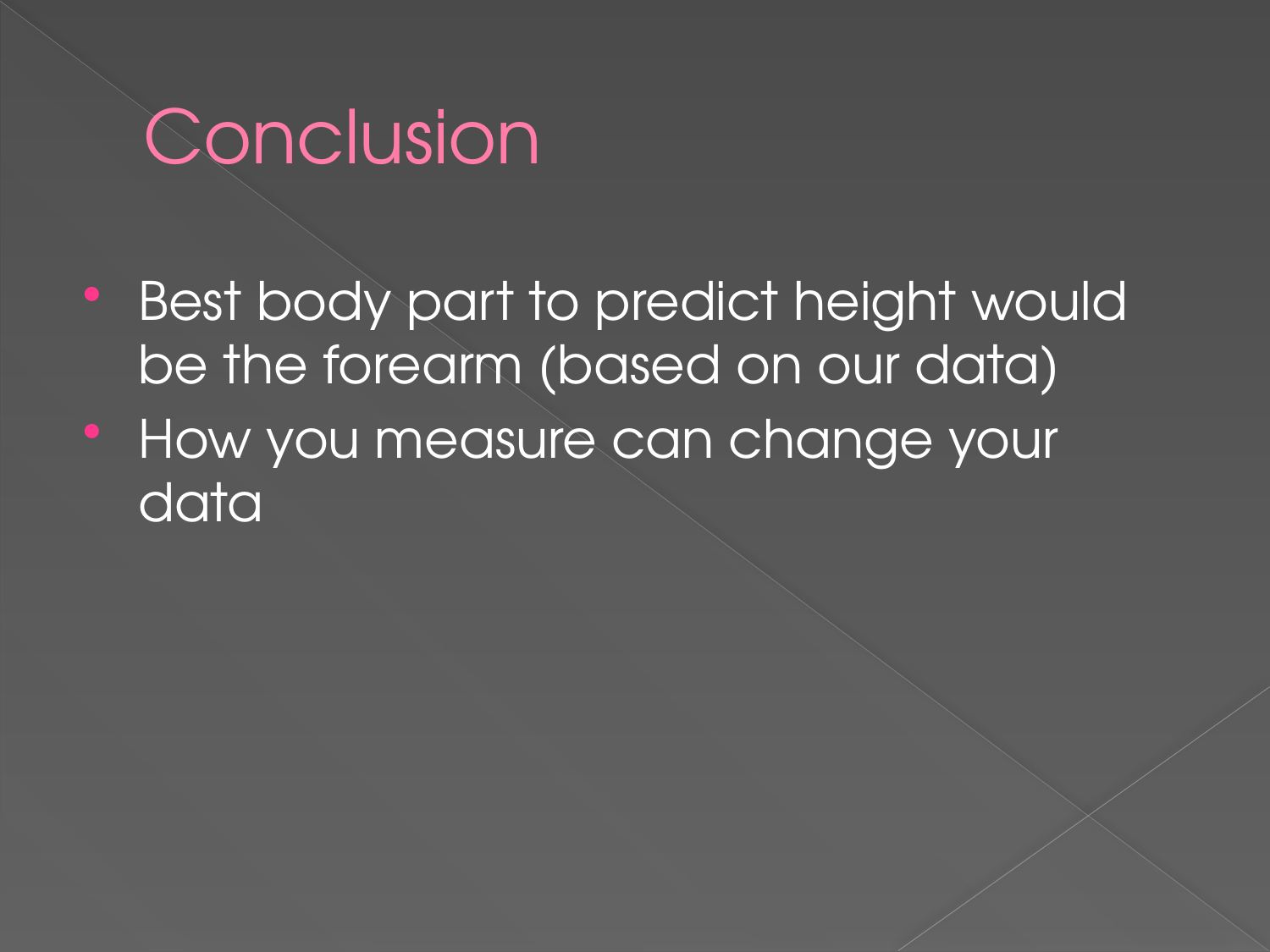

# Conclusion
Best body part to predict height would be the forearm (based on our data)
How you measure can change your data